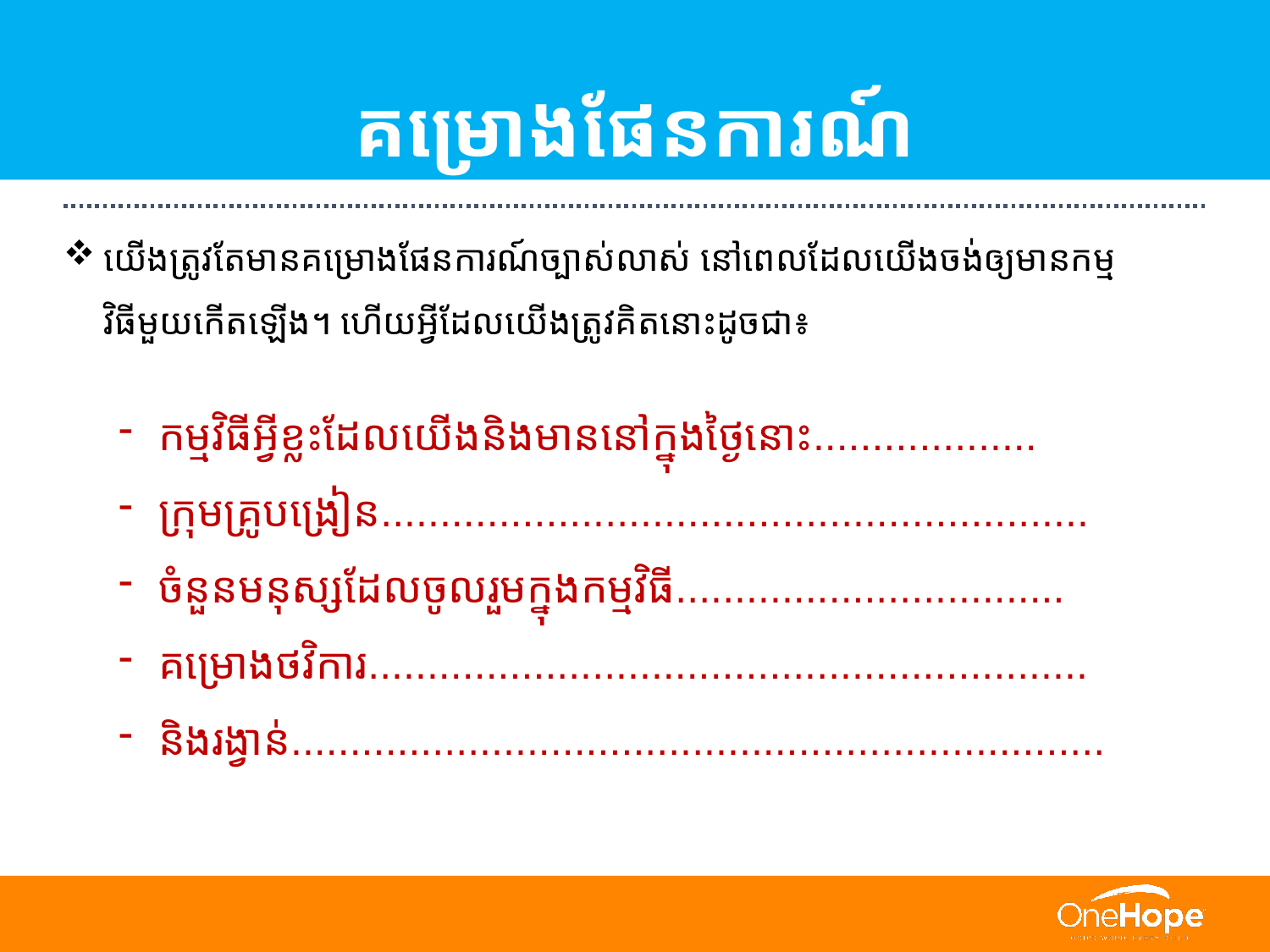

# គម្រោងផែនការណ៍
យើងត្រូវតែមានគម្រោងផែនការណ៍ច្បាស់លាស់ នៅពេលដែលយើងចង់ឲ្យមានកម្មវិធីមួយកើតឡើង។ ហើយអ្វីដែលយើងត្រូវគិតនោះដូចជា៖

កម្មវិធីអ្វីខ្លះដែលយើងនិងមាននៅក្នុងថ្ងៃនោះ...................
ក្រុមគ្រូបង្រៀន............................................................
ចំនួនមនុស្សដែលចូលរួមក្នុងកម្មវិធី.................................
គម្រោងថវិការ.............................................................
និងរង្វាន់.....................................................................